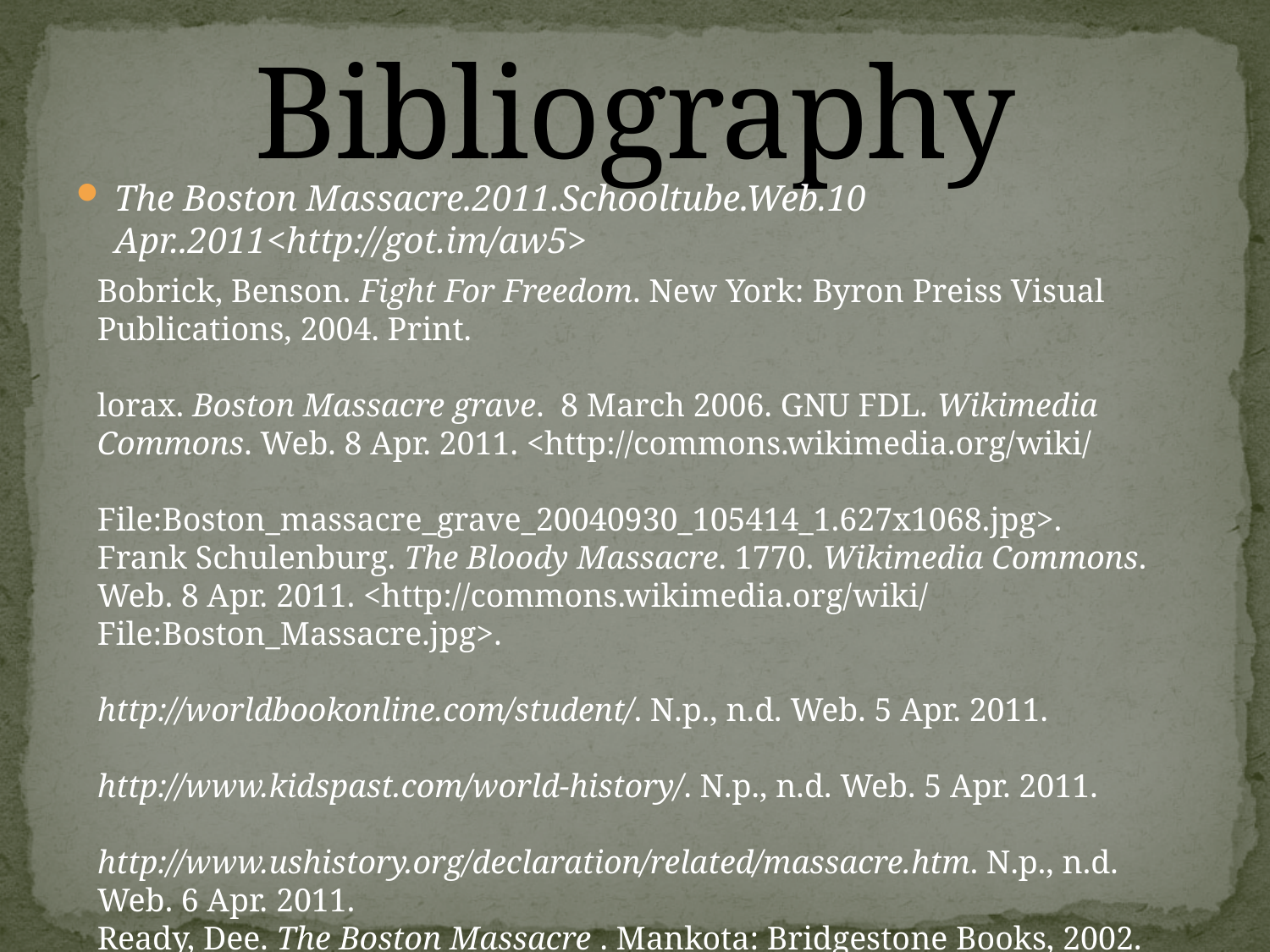

# Bibliography
The Boston Massacre.2011.Schooltube.Web.10 Apr..2011<http://got.im/aw5>
Bobrick, Benson. Fight For Freedom. New York: Byron Preiss Visual Publications, 2004. Print.

lorax. Boston Massacre grave.  8 March 2006. GNU FDL. Wikimedia Commons. Web. 8 Apr. 2011. <http://commons.wikimedia.org/‌wiki/

‌File:Boston_massacre_grave_20040930_105414_1.627x1068.jpg>.
Frank Schulenburg. The Bloody Massacre. 1770. Wikimedia Commons. Web. 8 Apr. 2011. <http://commons.wikimedia.org/‌wiki/‌File:Boston_Massacre.jpg>.

http://worldbookonline.com/‌student/‌. N.p., n.d. Web. 5 Apr. 2011.

http://www.kidspast.com/‌world-history/‌. N.p., n.d. Web. 5 Apr. 2011.

http://www.ushistory.org/‌declaration/‌related/‌massacre.htm. N.p., n.d. Web. 6 Apr. 2011.
Ready, Dee. The Boston Massacre . Mankota: Bridgestone Books, 2002. Print.